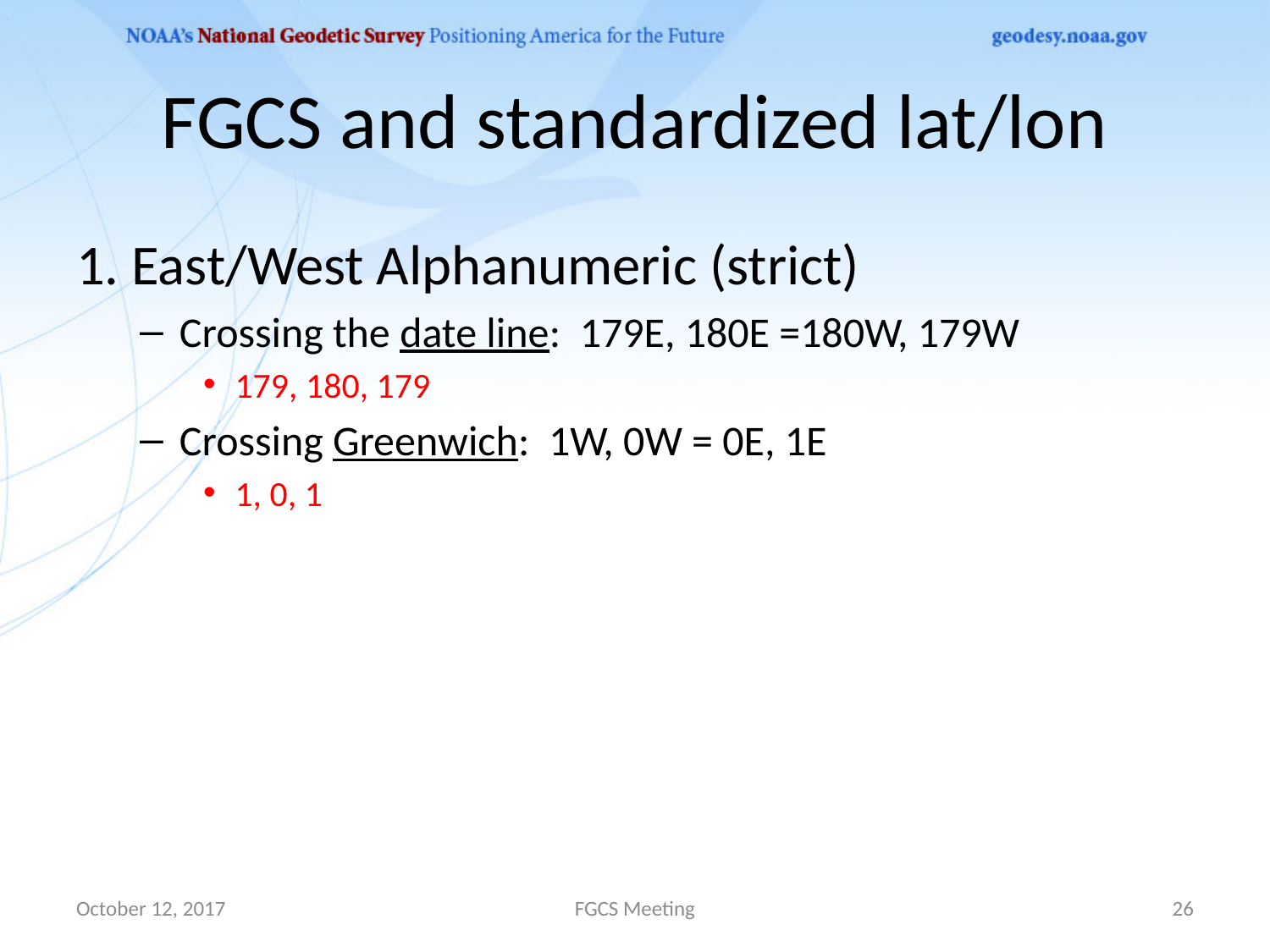

# FGCS and standardized lat/lon
1. East/West Alphanumeric (strict)
Crossing the date line:  179E, 180E =180W, 179W
179, 180, 179
Crossing Greenwich:  1W, 0W = 0E, 1E
1, 0, 1

October 12, 2017
FGCS Meeting
26